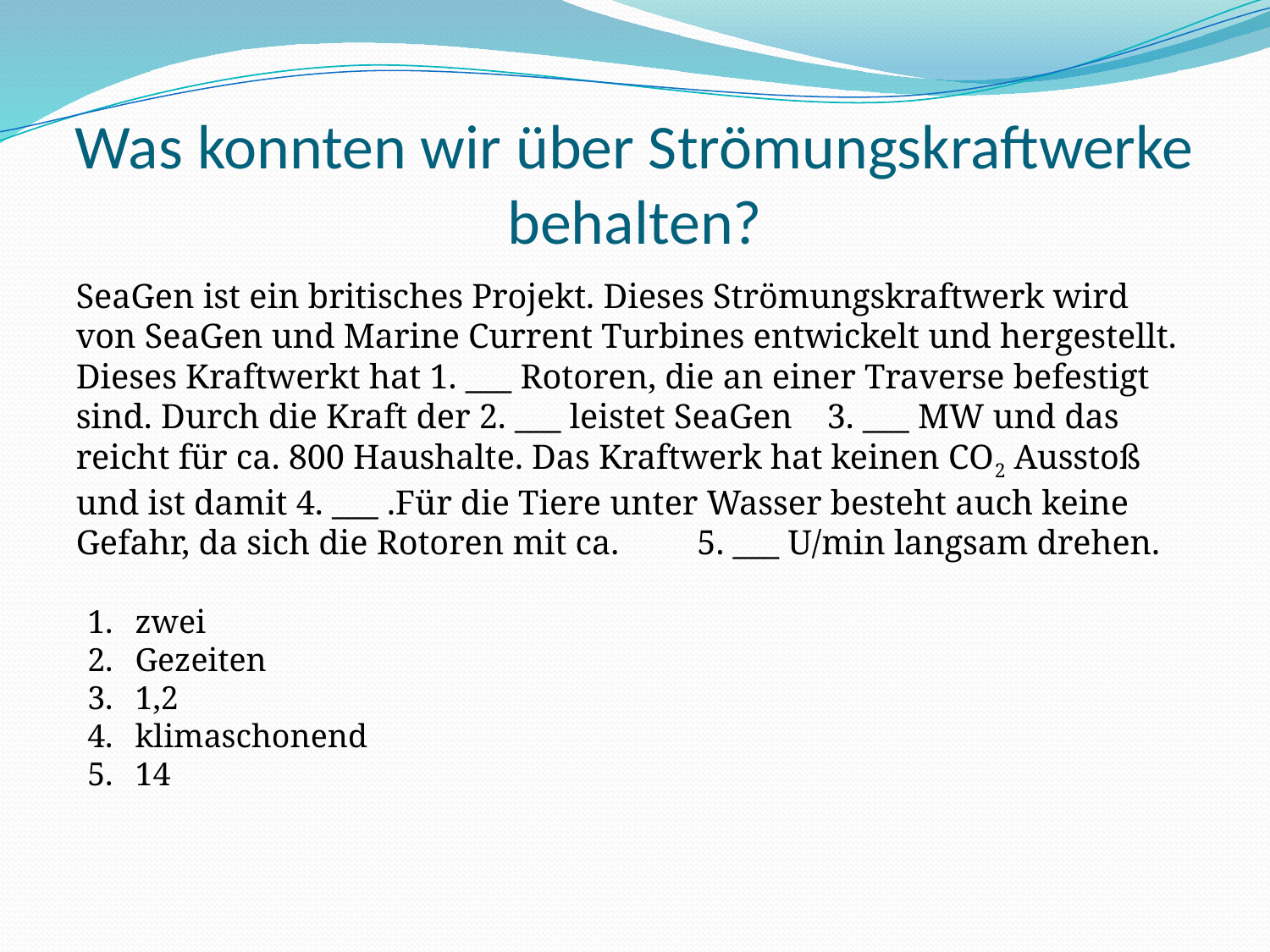

# Was konnten wir über Strömungskraftwerke behalten?
SeaGen ist ein britisches Projekt. Dieses Strömungskraftwerk wird von SeaGen und Marine Current Turbines entwickelt und hergestellt. Dieses Kraftwerkt hat 1. ___ Rotoren, die an einer Traverse befestigt sind. Durch die Kraft der 2. ___ leistet SeaGen    3. ___ MW und das reicht für ca. 800 Haushalte. Das Kraftwerk hat keinen CO2 Ausstoß und ist damit 4. ___ .Für die Tiere unter Wasser besteht auch keine Gefahr, da sich die Rotoren mit ca.         5. ___ U/min langsam drehen.

zwei
Gezeiten
1,2
klimaschonend
14